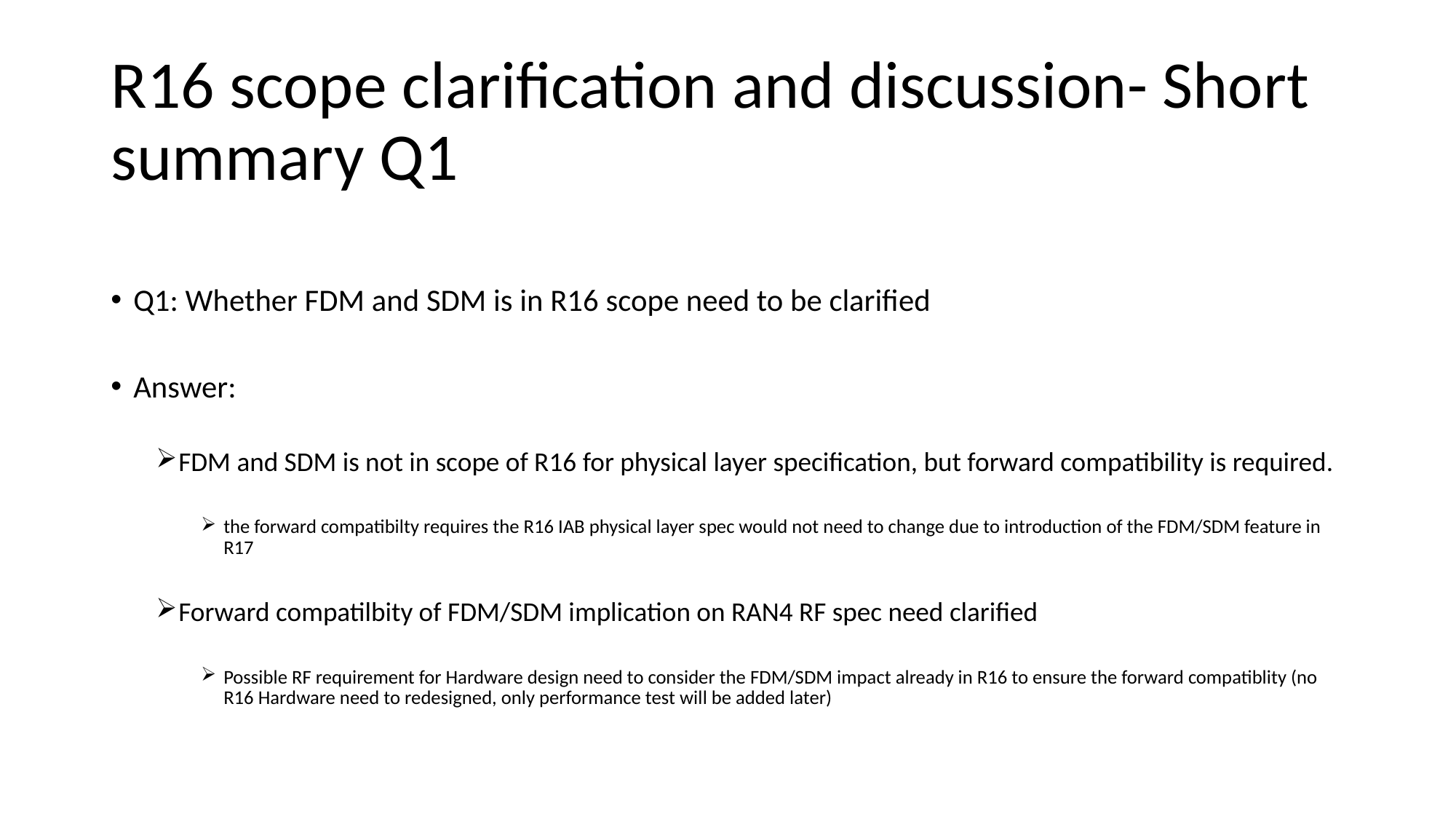

# R16 scope clarification and discussion- Short summary Q1

Q1: Whether FDM and SDM is in R16 scope need to be clarified

Answer:

FDM and SDM is not in scope of R16 for physical layer specification, but forward compatibility is required.

the forward compatibilty requires the R16 IAB physical layer spec would not need to change due to introduction of the FDM/SDM feature in R17

Forward compatilbity of FDM/SDM implication on RAN4 RF spec need clarified

Possible RF requirement for Hardware design need to consider the FDM/SDM impact already in R16 to ensure the forward compatiblity (no R16 Hardware need to redesigned, only performance test will be added later)